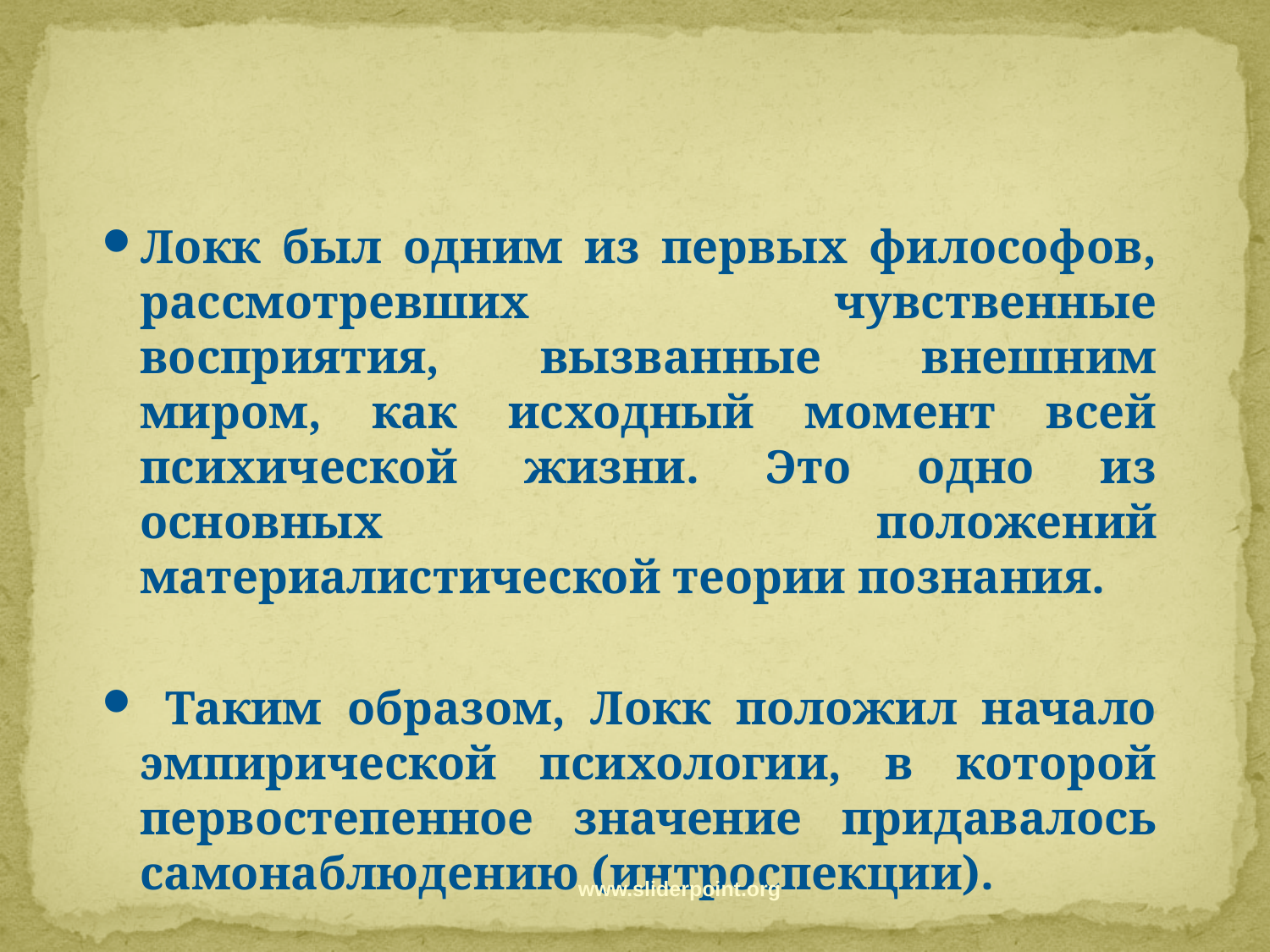

#
Локк был одним из первых философов, рассмотревших чувственные восприятия, вызванные внешним миром, как исходный момент всей психической жизни. Это одно из основных положений материалистической теории познания.

 Таким образом, Локк положил начало эмпирической психологии, в которой первостепенное значение придавалось самонаблюдению (интроспекции).

www.sliderpoint.org